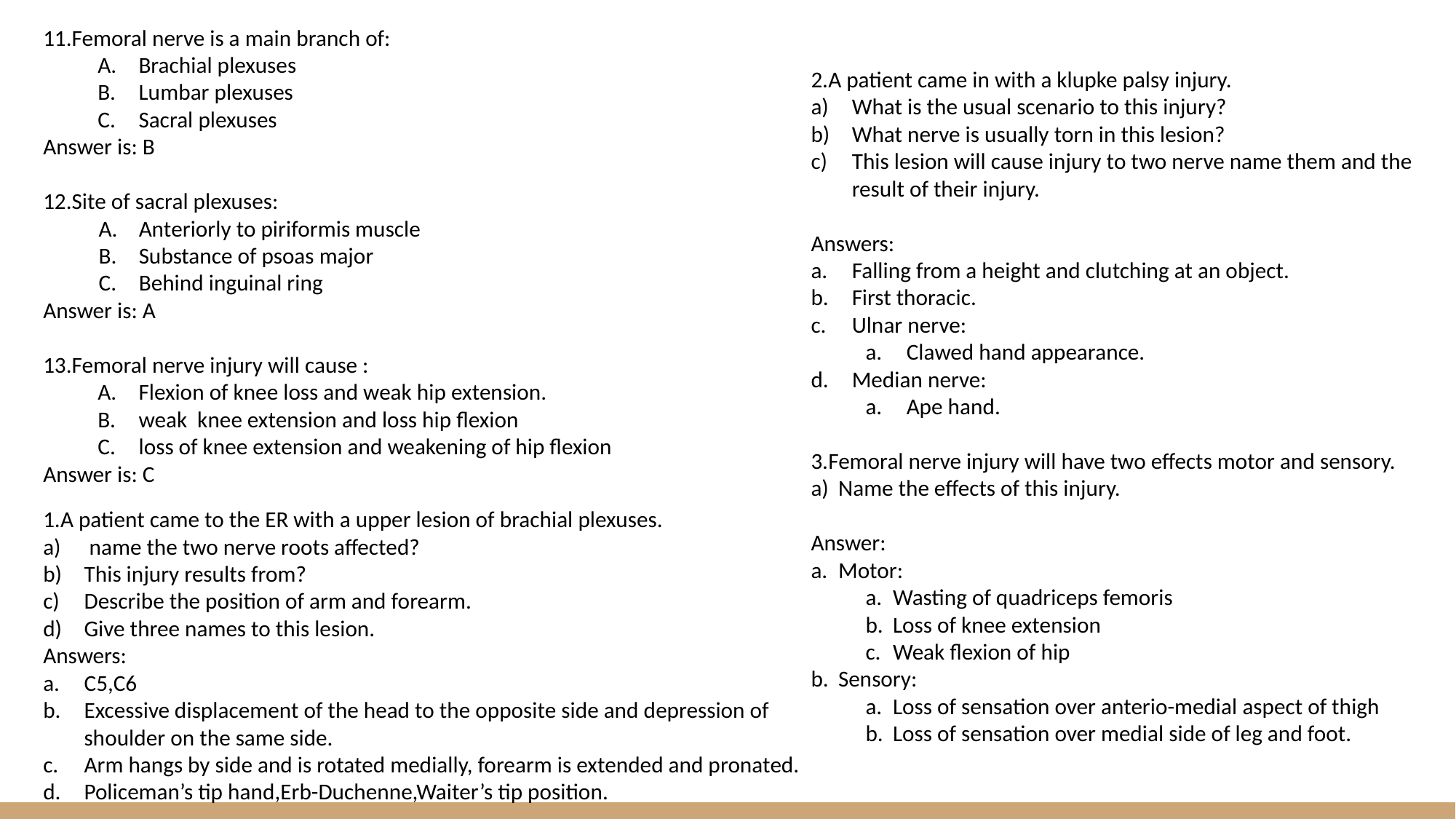

11.Femoral nerve is a main branch of:
Brachial plexuses
Lumbar plexuses
Sacral plexuses
Answer is: B

12.Site of sacral plexuses:
Anteriorly to piriformis muscle
Substance of psoas major
Behind inguinal ring
Answer is: A

13.Femoral nerve injury will cause :
Flexion of knee loss and weak hip extension.
weak  knee extension and loss hip flexion
loss of knee extension and weakening of hip flexion
Answer is: C

1.A patient came to the ER with a upper lesion of brachial plexuses.
 name the two nerve roots affected?
This injury results from?
Describe the position of arm and forearm.
Give three names to this lesion.
Answers:
C5,C6
Excessive displacement of the head to the opposite side and depression of shoulder on the same side.
Arm hangs by side and is rotated medially, forearm is extended and pronated.
Policeman’s tip hand,Erb-Duchenne,Waiter’s tip position.

2.A patient came in with a klupke palsy injury.
What is the usual scenario to this injury?
What nerve is usually torn in this lesion?
This lesion will cause injury to two nerve name them and the result of their injury.

Answers:
Falling from a height and clutching at an object.
First thoracic.
Ulnar nerve:
Clawed hand appearance.
Median nerve:
Ape hand.

3.Femoral nerve injury will have two effects motor and sensory.
Name the effects of this injury.

Answer:
Motor:
Wasting of quadriceps femoris
Loss of knee extension
Weak flexion of hip
Sensory:
Loss of sensation over anterio-medial aspect of thigh
Loss of sensation over medial side of leg and foot.